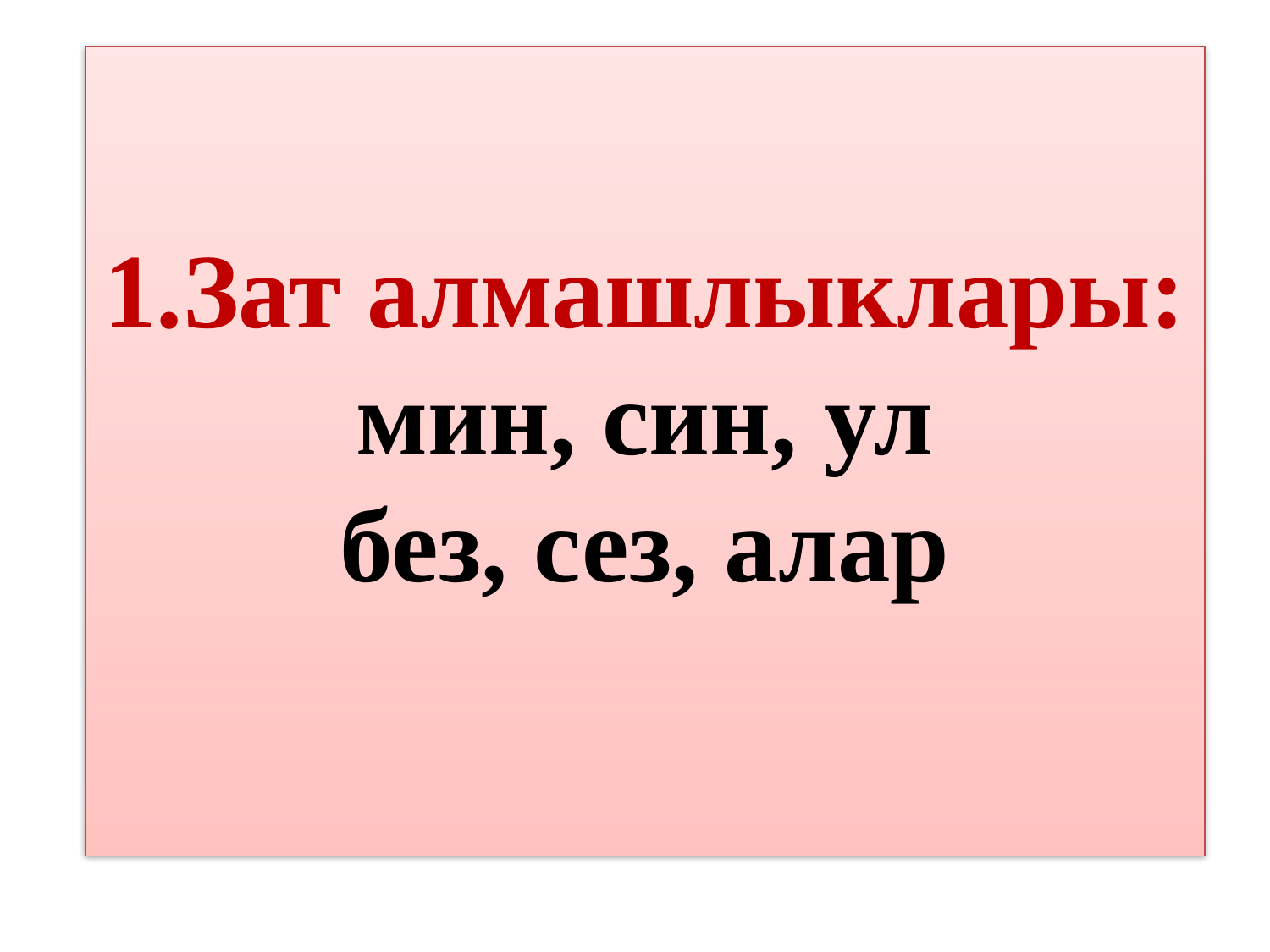

# 1.Зат алмашлыклары: мин, син, ул без, сез, алар